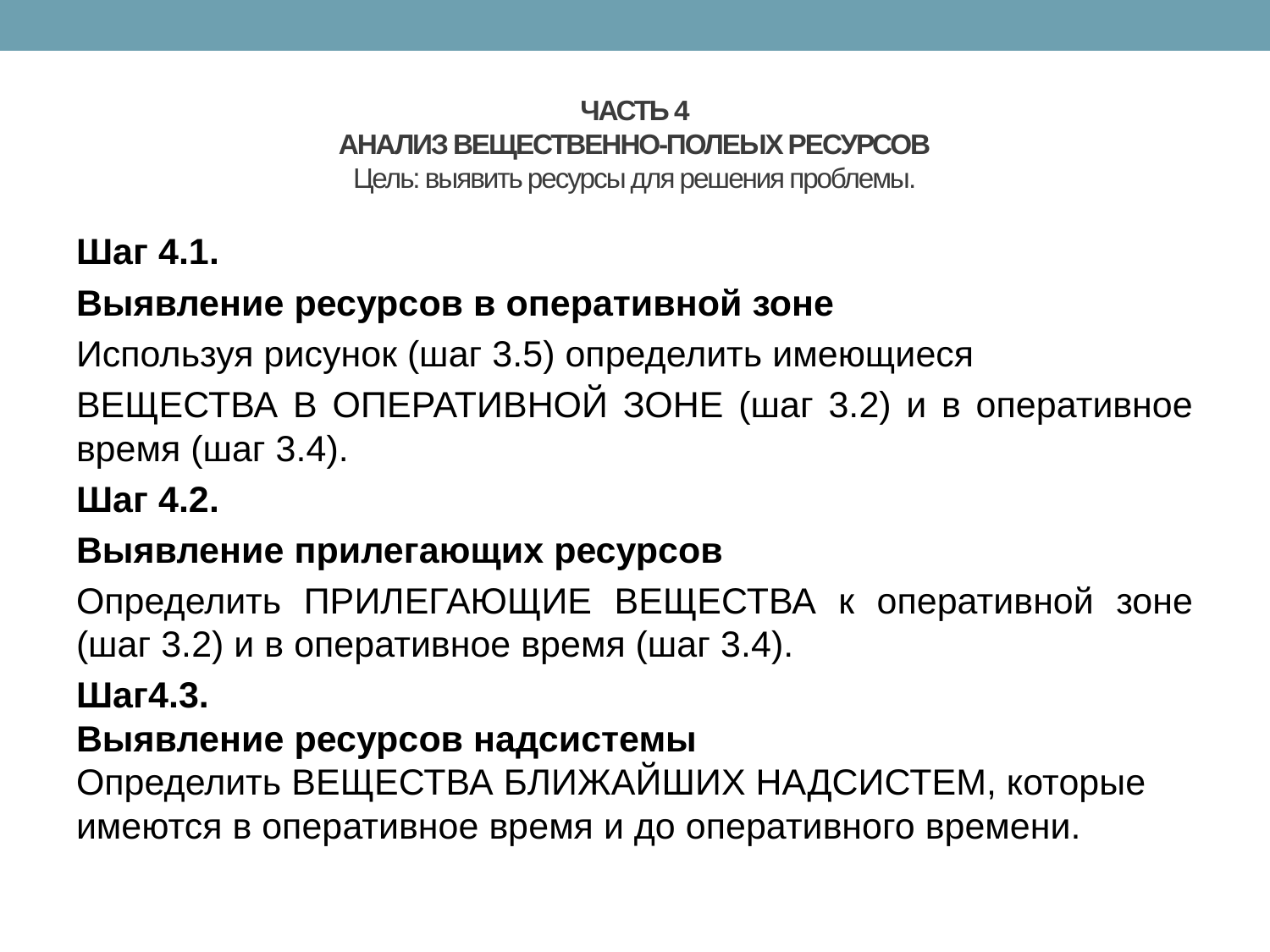

# ЧАСТЬ 4 АНАЛИЗ ВЕЩЕСТВЕННО-ПОЛЕЫХ РЕСУРСОВ Цель: выявить ресурсы для решения проблемы.
Шаг 4.1.
Выявление ресурсов в оперативной зоне
Используя рисунок (шаг 3.5) определить имеющиеся
ВЕЩЕСТВА В ОПЕРАТИВНОЙ ЗОНЕ (шаг 3.2) и в оперативное время (шаг 3.4).
Шаг 4.2.
Выявление прилегающих ресурсов
Определить ПРИЛЕГАЮЩИЕ ВЕЩЕСТВА к оперативной зоне (шаг 3.2) и в оперативное время (шаг 3.4).
Шаг4.3.
Выявление ресурсов надсистемы
Определить ВЕЩЕСТВА БЛИЖАЙШИХ НАДСИСТЕМ, которые имеются в оперативное время и до оперативного времени.